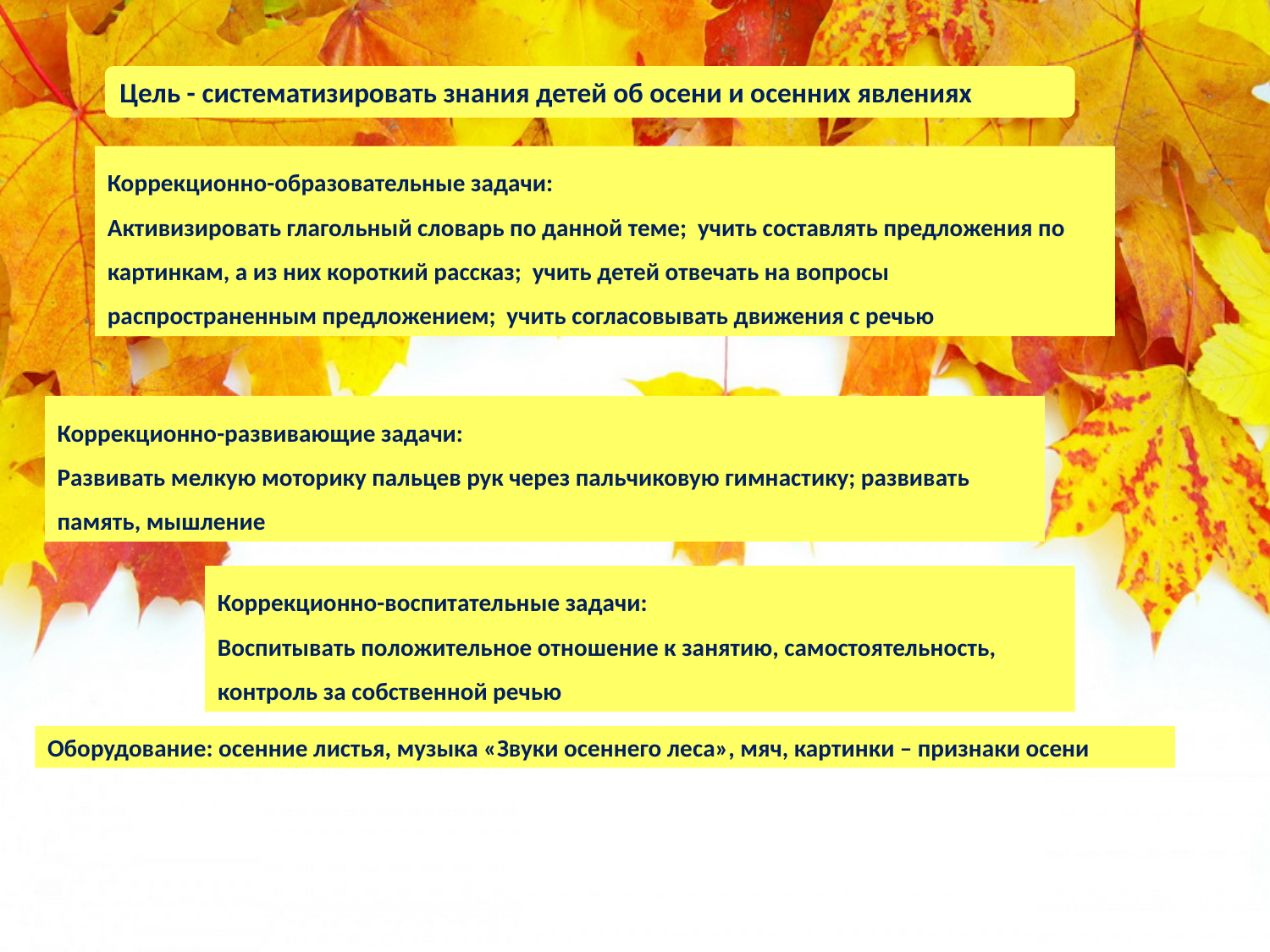

Цель - систематизировать знания детей об осени и осенних явлениях
Коррекционно-образовательные задачи:                                                                                Активизировать глагольный словарь по данной теме;  учить составлять предложения по картинкам, а из них короткий рассказ;  учить детей отвечать на вопросы распространенным предложением;  учить согласовывать движения с речью
Коррекционно-развивающие задачи:                                                                                      Развивать мелкую моторику пальцев рук через пальчиковую гимнастику; развивать память, мышление
Коррекционно-воспитательные задачи:                                                                Воспитывать положительное отношение к занятию, самостоятельность, контроль за собственной речью
Оборудование: осенние листья, музыка «Звуки осеннего леса», мяч, картинки – признаки осени